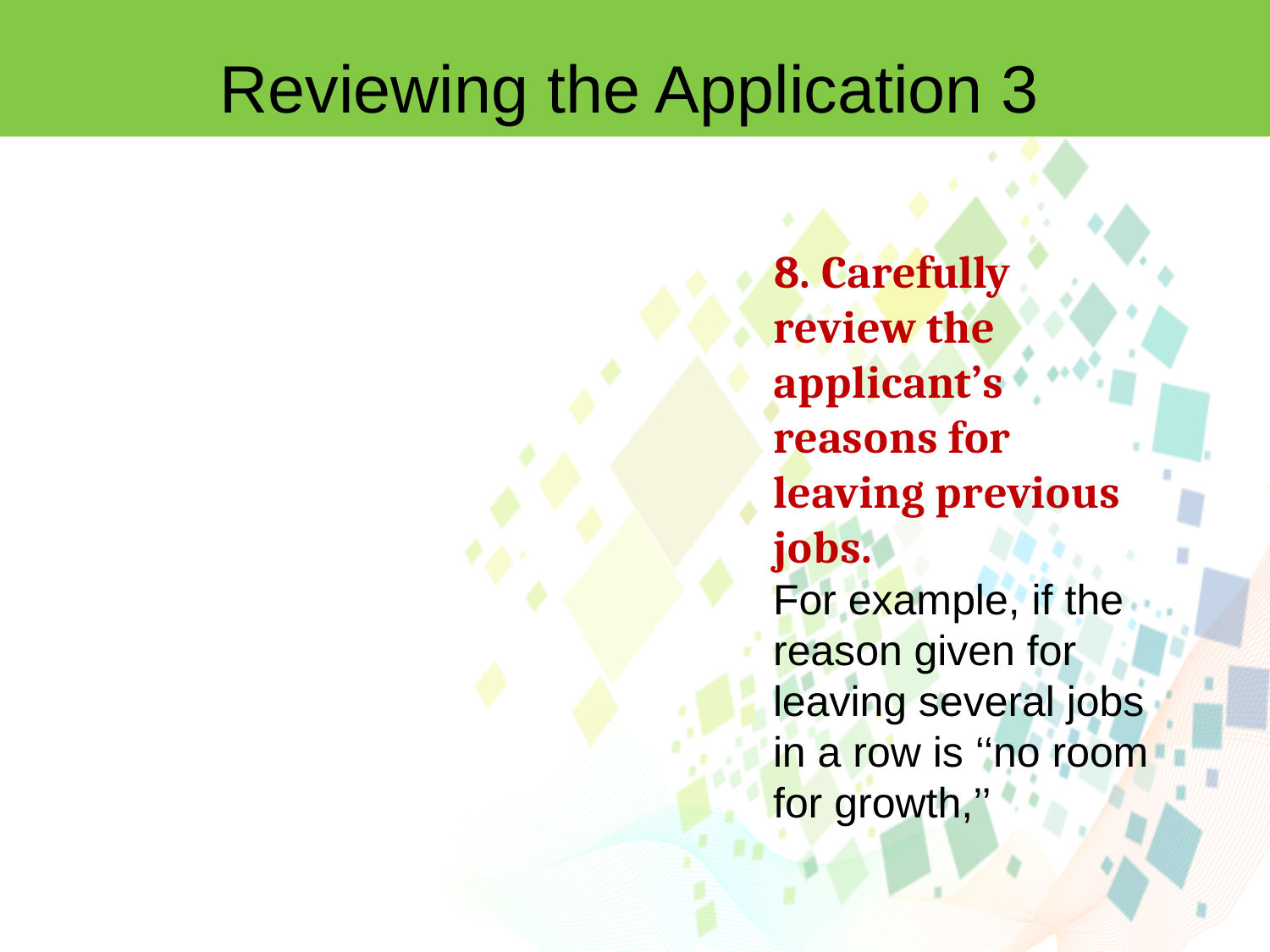

Reviewing the Application 3
8. Carefully review the applicant’s reasons for leaving previous jobs.
For example, if the reason given for leaving several jobs in a row is ‘‘no room for growth,’’